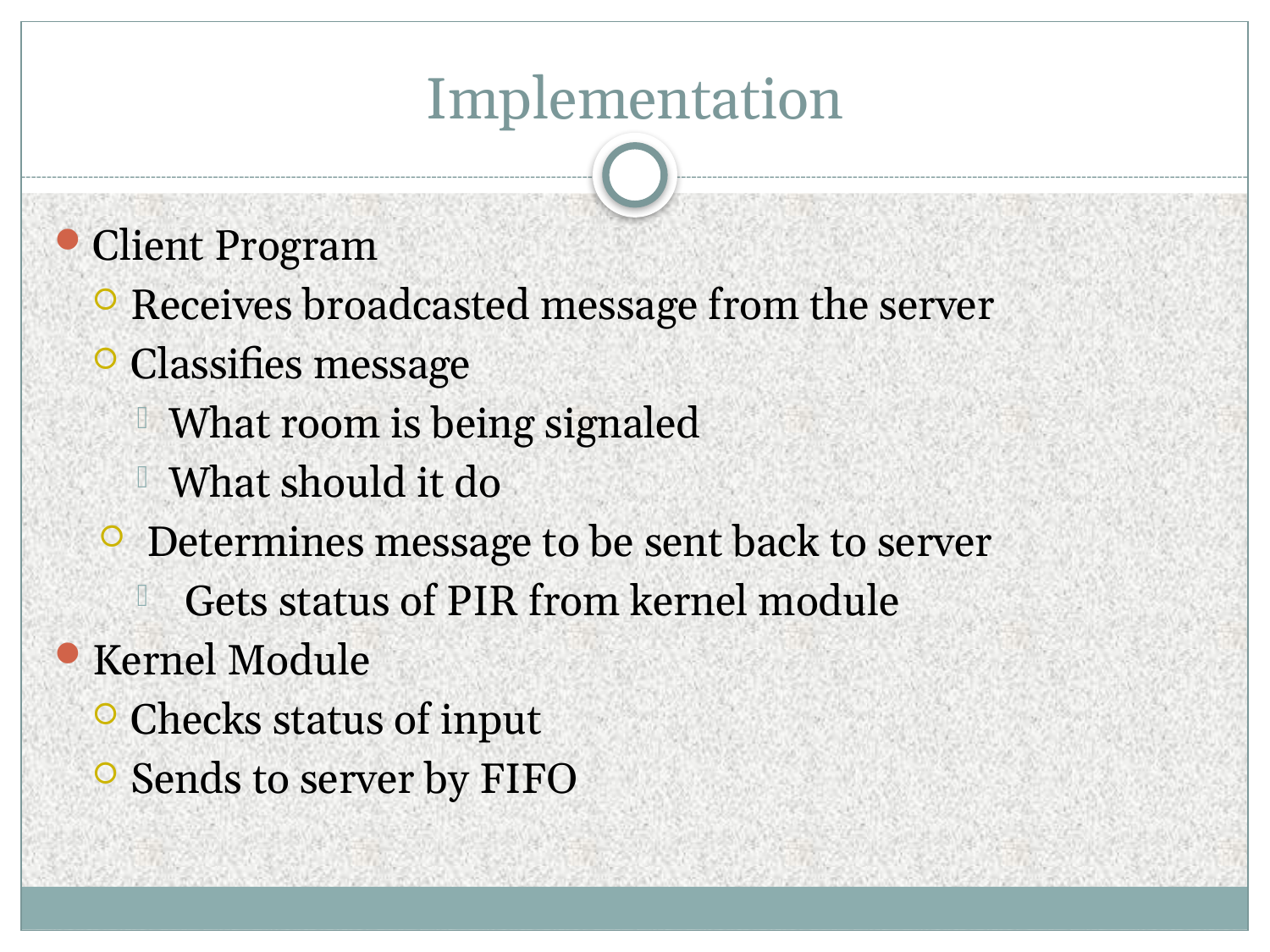

# Implementation
Client Program
Receives broadcasted message from the server
Classifies message
What room is being signaled
What should it do
Determines message to be sent back to server
Gets status of PIR from kernel module
Kernel Module
Checks status of input
Sends to server by FIFO